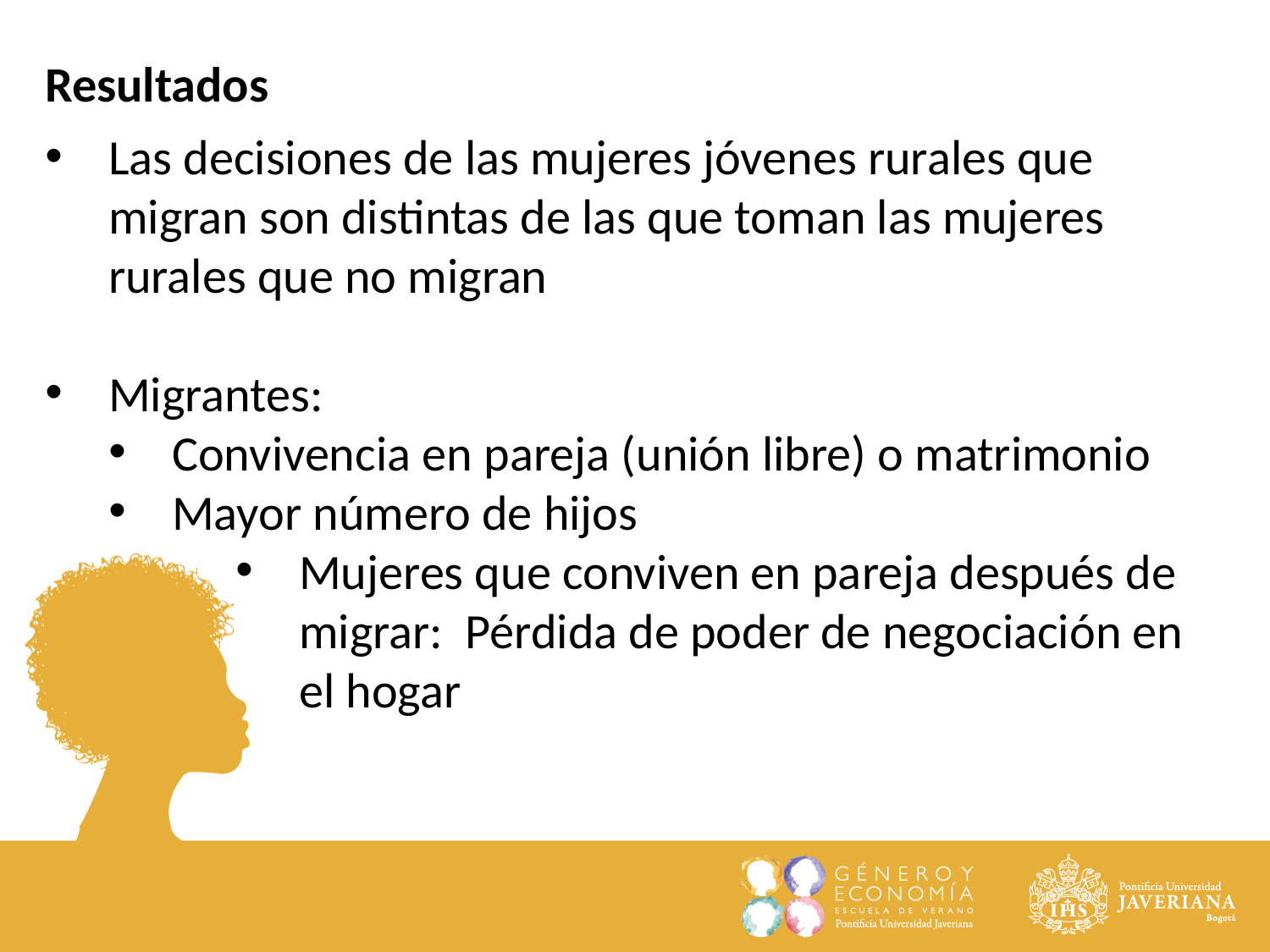

Resultados
Las decisiones de las mujeres jóvenes rurales que migran son distintas de las que toman las mujeres rurales que no migran

Migrantes:
Convivencia en pareja (unión libre) o matrimonio
Mayor número de hijos
Mujeres que conviven en pareja después de migrar:  Pérdida de poder de negociación en el hogar